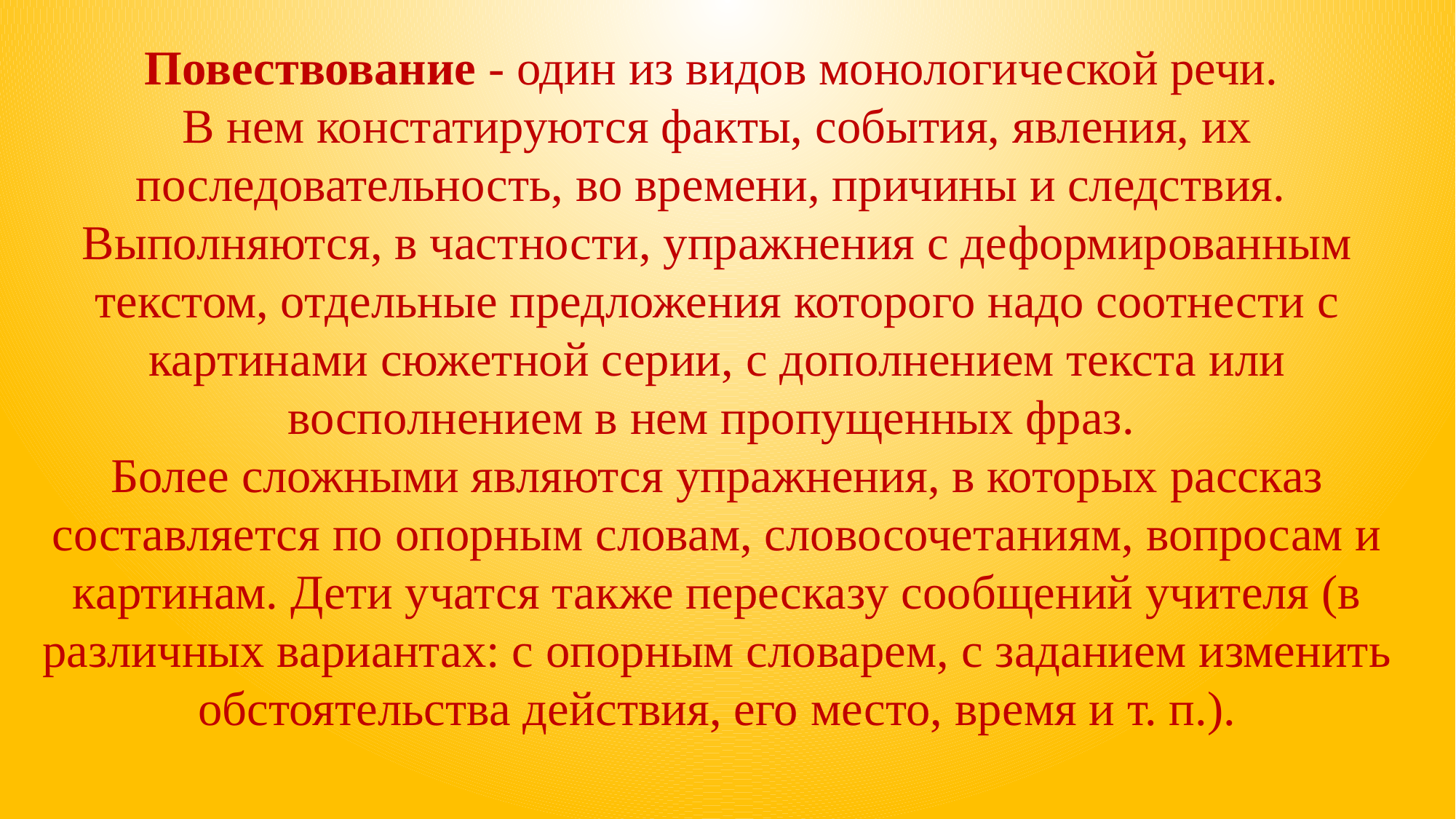

Повествование - один из видов монологической речи.
В нем констатируются факты, события, явления, их последовательность, во времени, причины и следствия.
Выполняются, в частности, упражнения с деформированным текстом, отдельные предложения которого надо соотнести с картинами сюжетной серии, с дополнением текста или восполнением в нем пропущенных фраз.
Более сложными являются упражнения, в которых рассказ составляется по опорным словам, словосочетаниям, вопросам и картинам. Дети учатся также пересказу сообщений учителя (в различных вариантах: с опорным словарем, с заданием изменить обстоятельства действия, его место, время и т. п.).